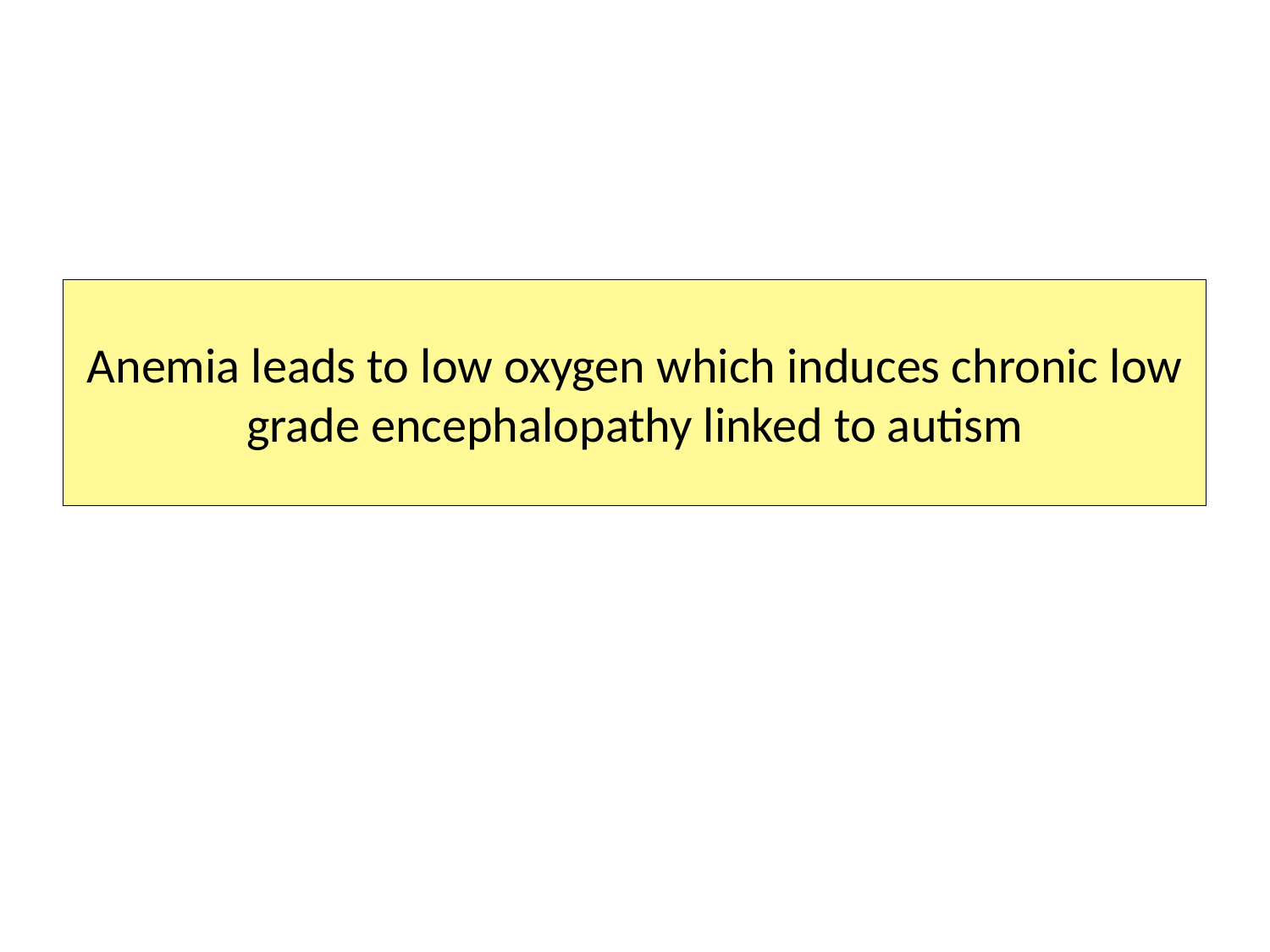

Anemia leads to low oxygen which induces chronic low grade encephalopathy linked to autism